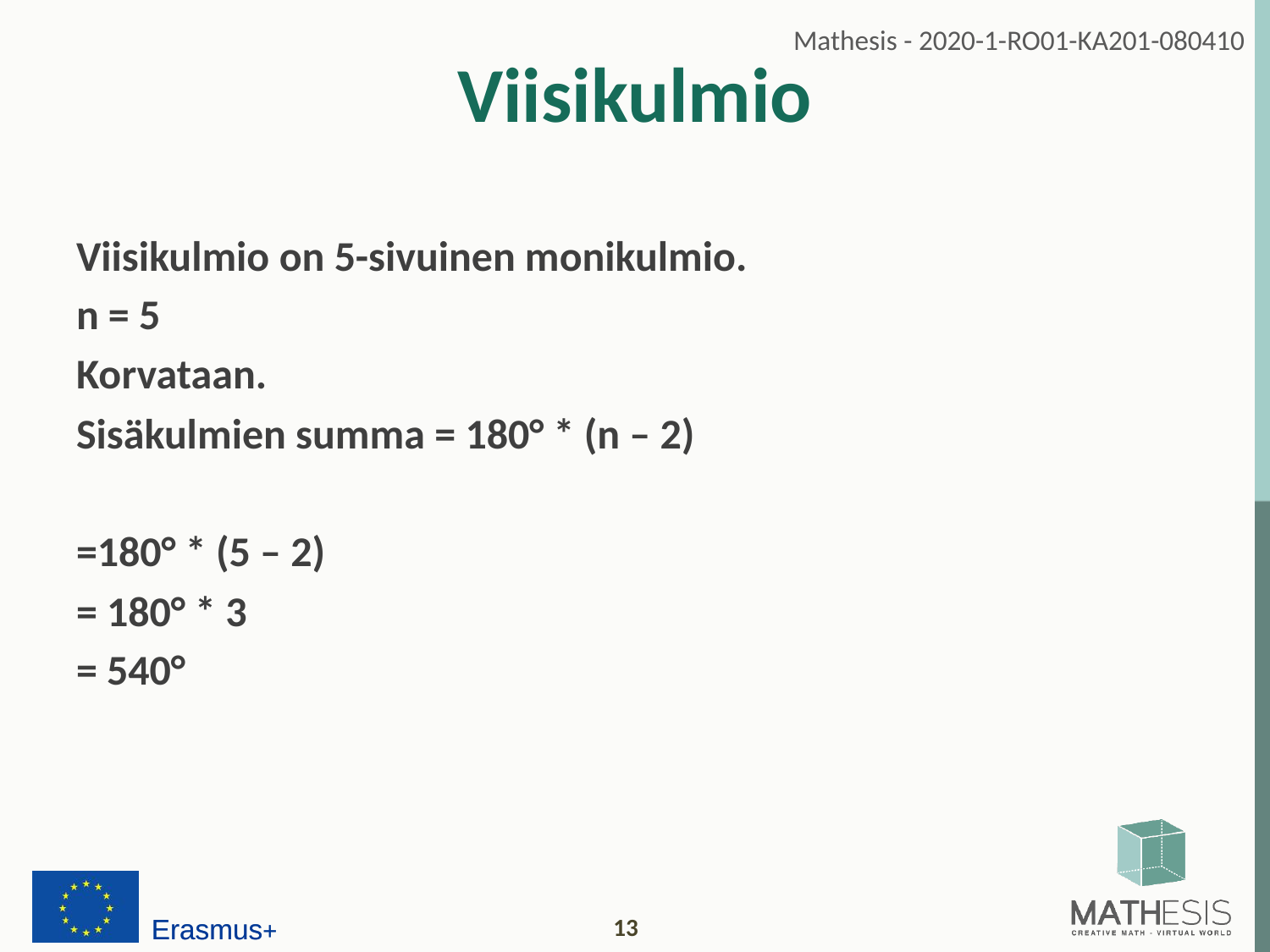

# Viisikulmio
Viisikulmio on 5-sivuinen monikulmio.
n = 5
Korvataan.
Sisäkulmien summa = 180° * (n – 2)

=180° * (5 – 2)
= 180° * 3
= 540°